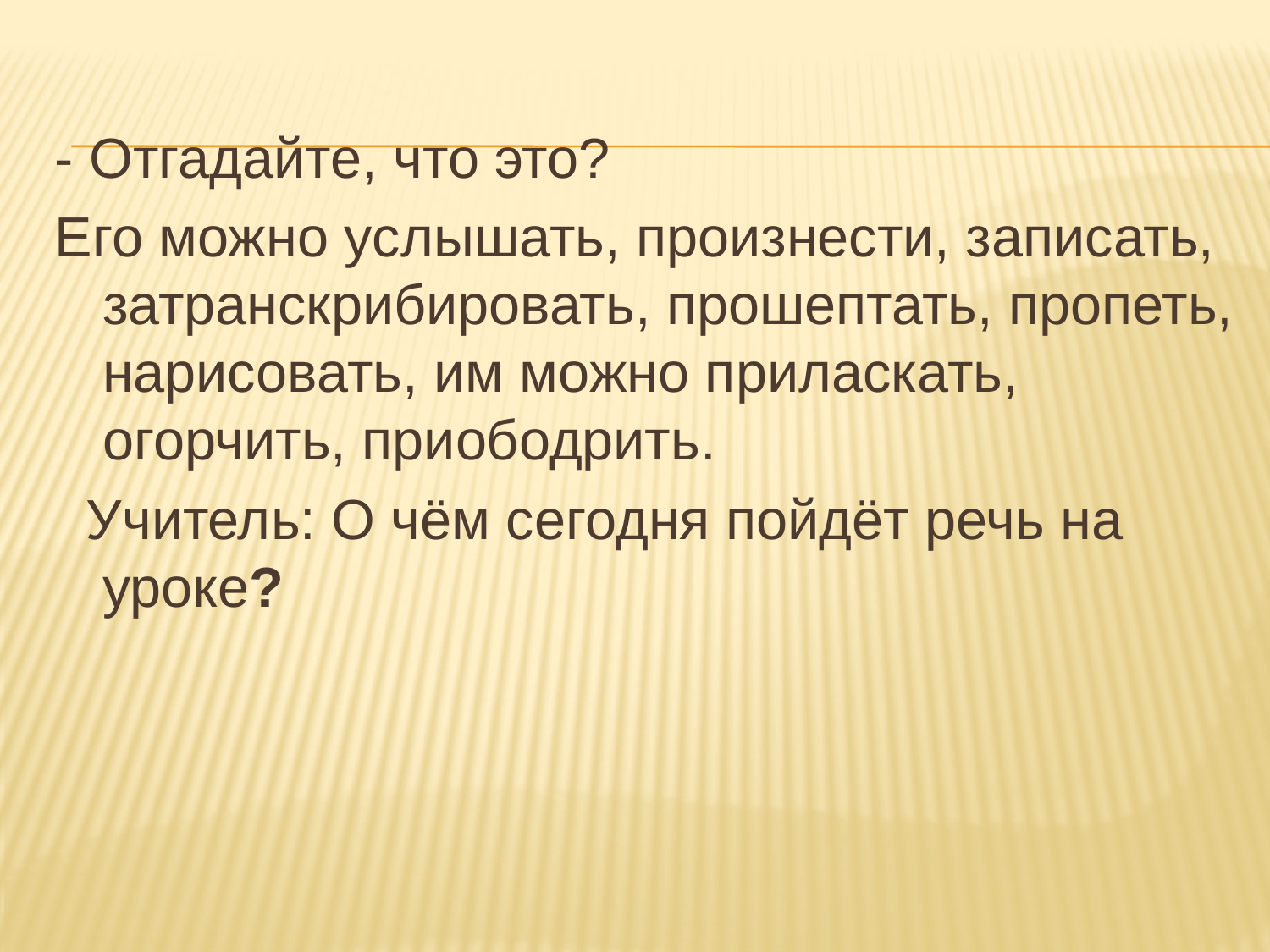

- Отгадайте, что это?
Его можно услышать, произнести, записать, затранскрибировать, прошептать, пропеть, нарисовать, им можно приласкать, огорчить, приободрить.
  Учитель: О чём сегодня пойдёт речь на уроке?
#